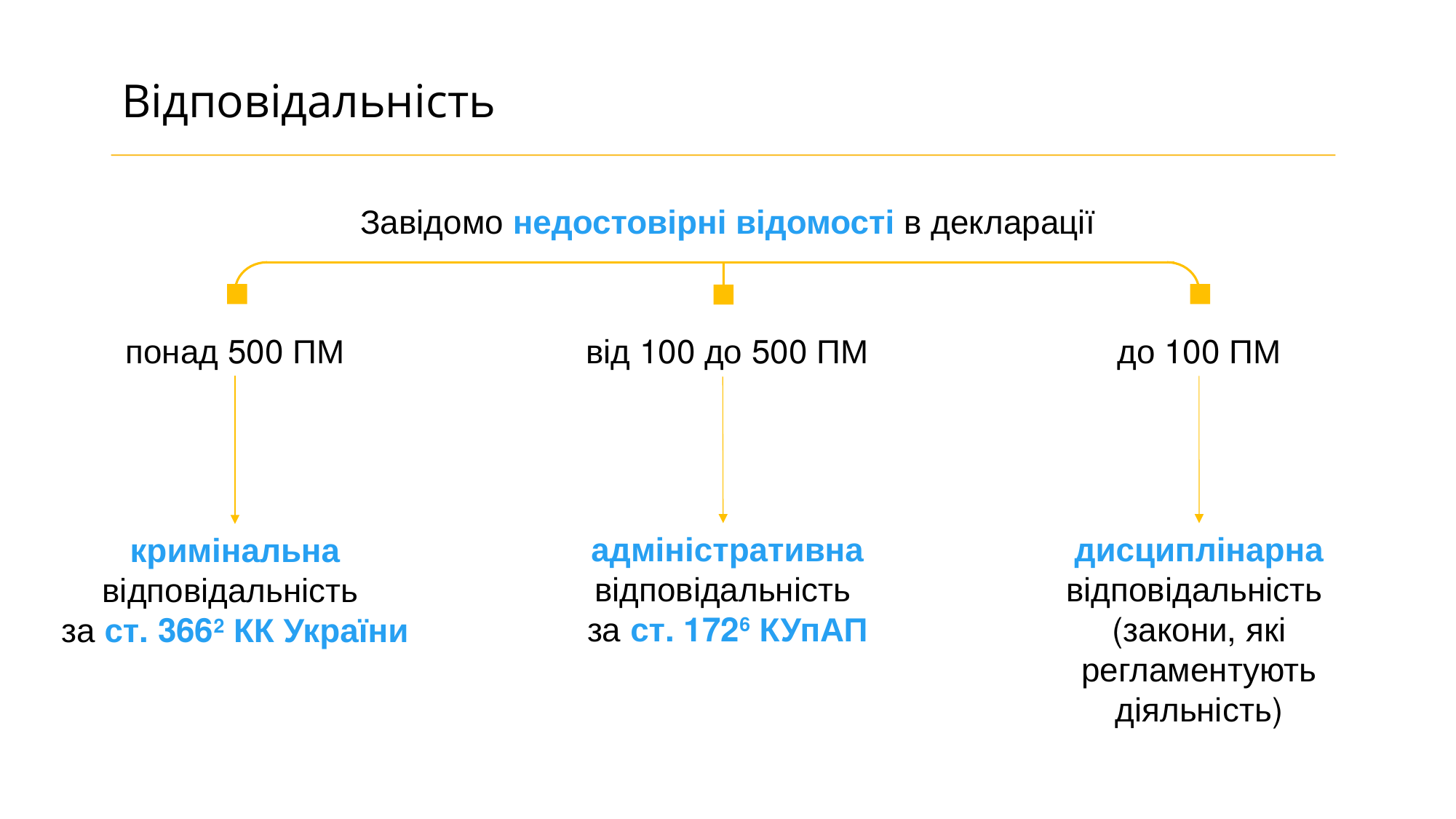

Відповідальність
Завідомо недостовірні відомості в декларації

до 100 ПМ
понад 500 ПМ
від 100 до 500 ПМ
адміністративна відповідальність
за ст. 1726 КУпАП
дисциплінарна відповідальність
(закони, які регламентують діяльність)
кримінальна відповідальність
за ст. 3662 КК України